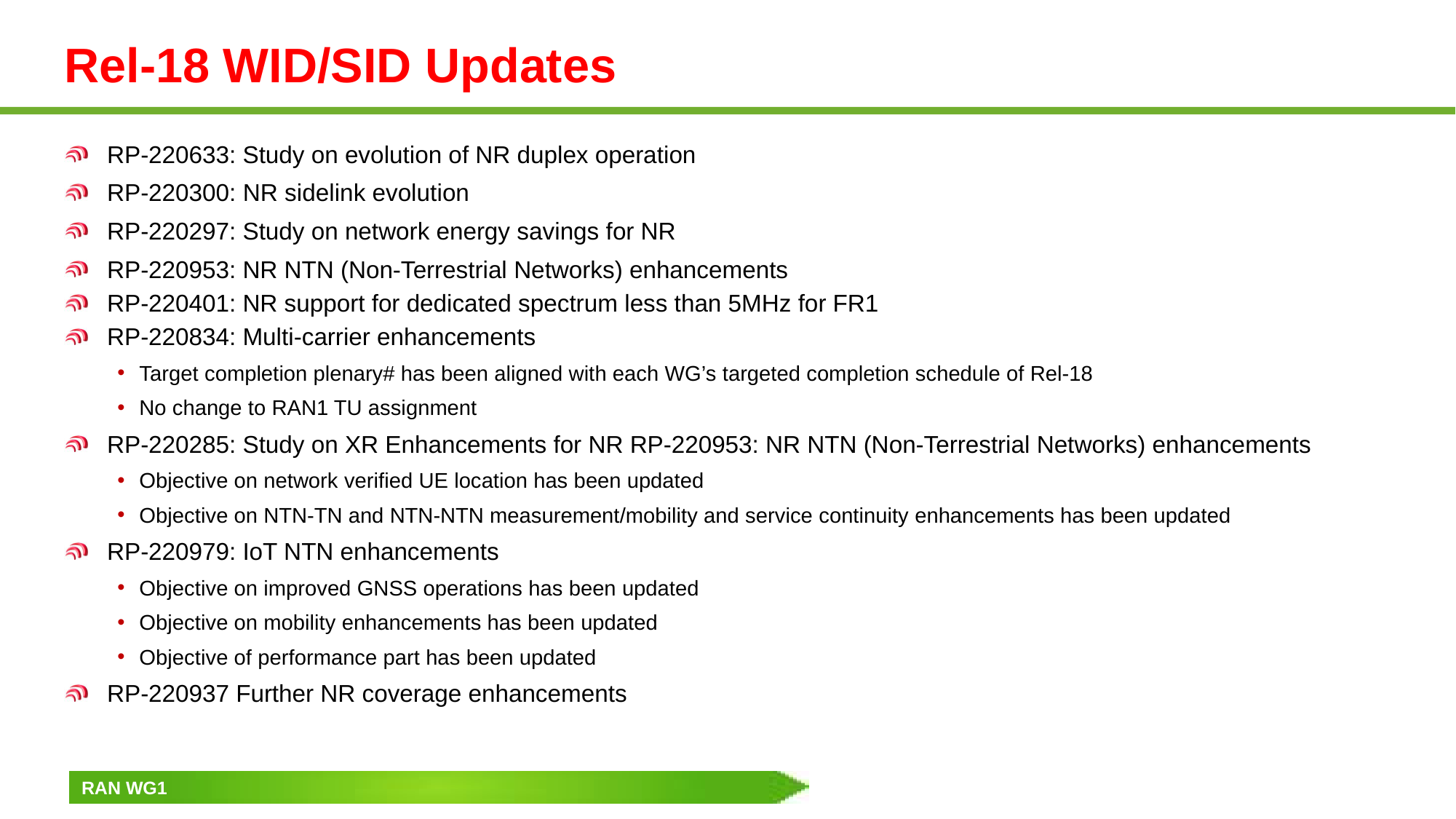

# Rel-18 WID/SID Updates
RP-220633: Study on evolution of NR duplex operation
RP-220300: NR sidelink evolution
RP-220297: Study on network energy savings for NR
RP-220953: NR NTN (Non-Terrestrial Networks) enhancements
RP-220401: NR support for dedicated spectrum less than 5MHz for FR1
RP-220834: Multi-carrier enhancements
Target completion plenary# has been aligned with each WG’s targeted completion schedule of Rel-18
No change to RAN1 TU assignment
RP-220285: Study on XR Enhancements for NR RP-220953: NR NTN (Non-Terrestrial Networks) enhancements
Objective on network verified UE location has been updated
Objective on NTN-TN and NTN-NTN measurement/mobility and service continuity enhancements has been updated
RP-220979: IoT NTN enhancements
Objective on improved GNSS operations has been updated
Objective on mobility enhancements has been updated
Objective of performance part has been updated
RP-220937 Further NR coverage enhancements